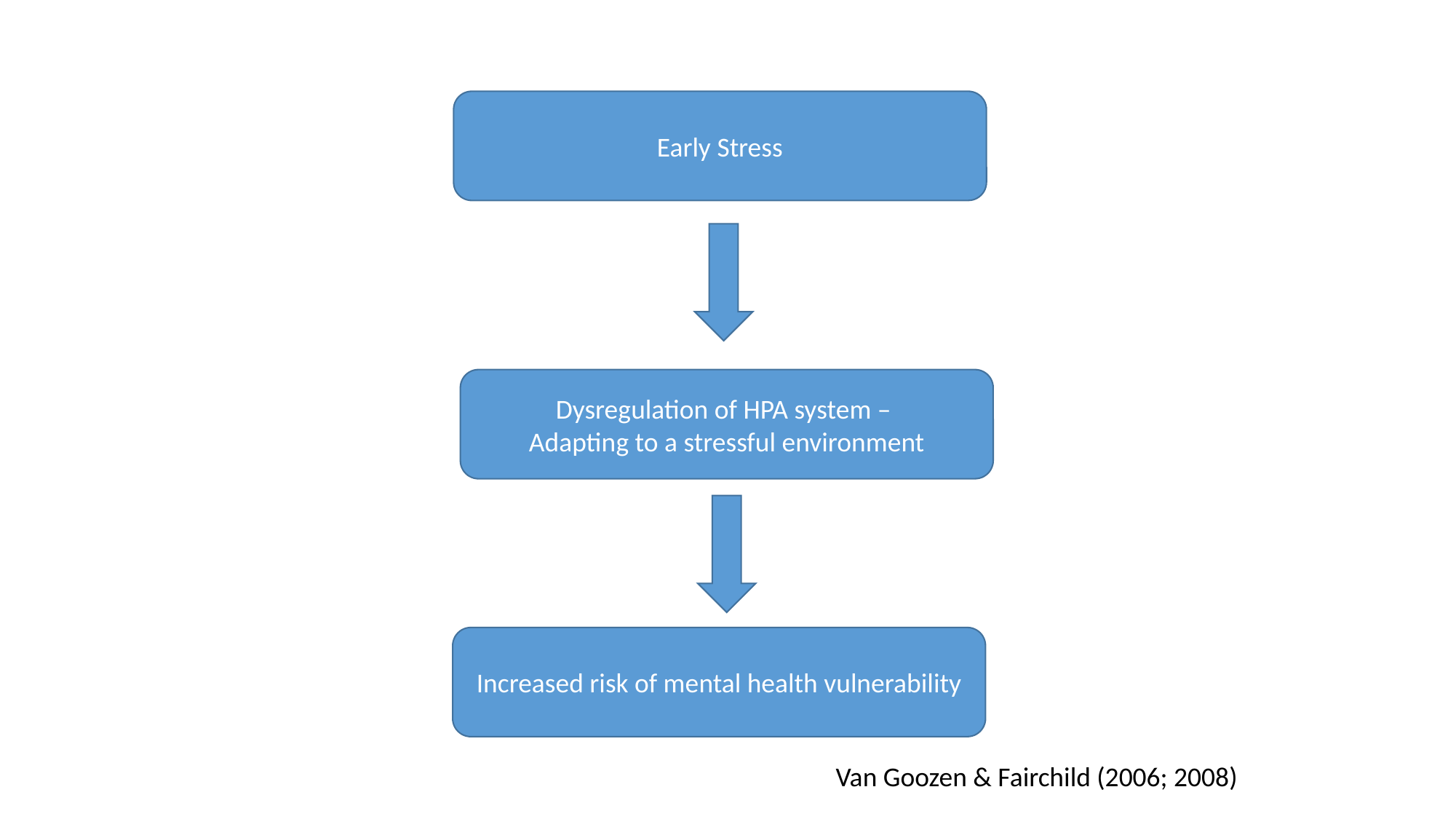

Early Stress

Dysregulation of HPA system –
Adapting to a stressful environment

Increased risk of mental health vulnerability
Van Goozen & Fairchild (2006; 2008)